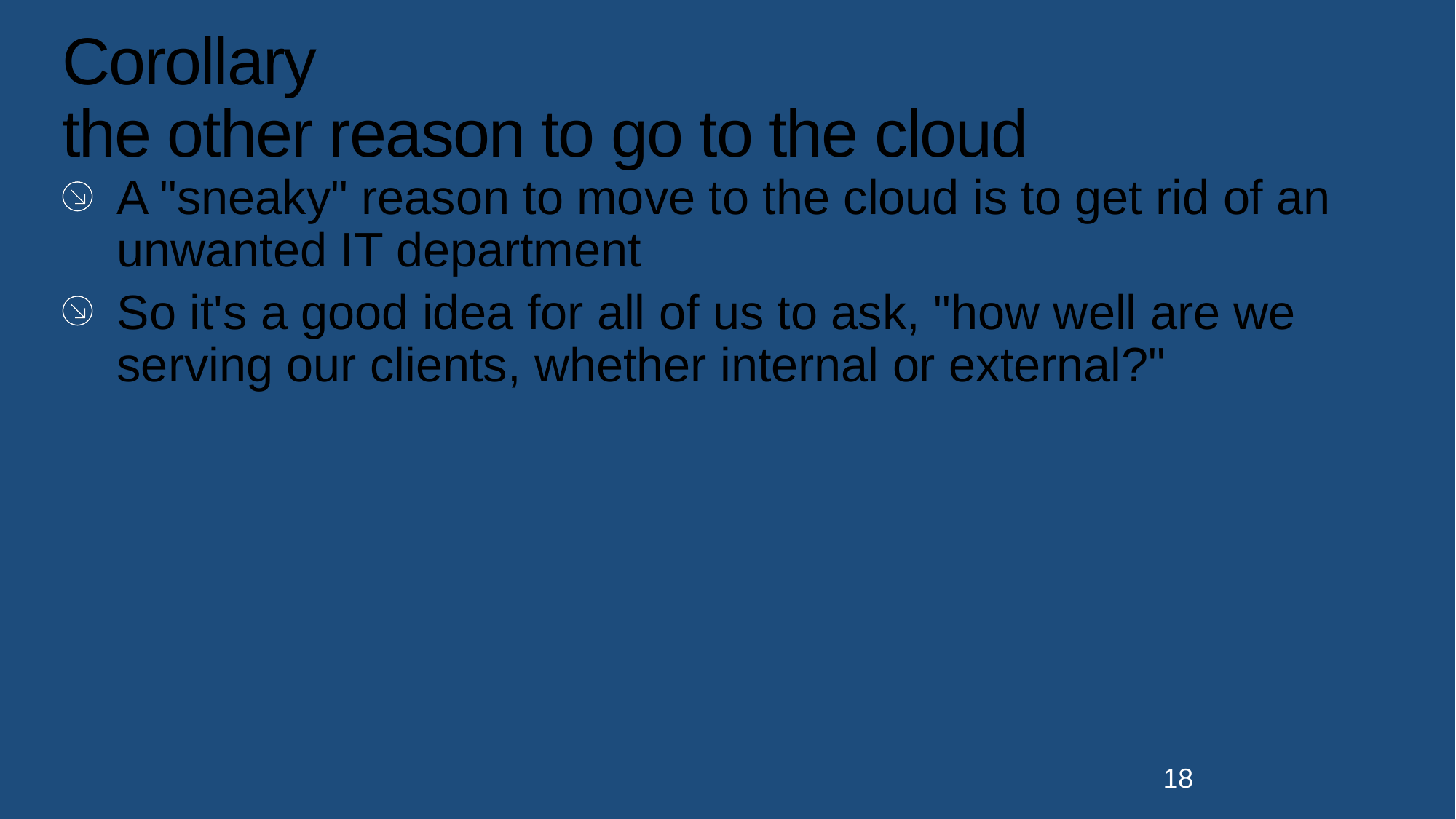

# Corollary the other reason to go to the cloud
A "sneaky" reason to move to the cloud is to get rid of an unwanted IT department
So it's a good idea for all of us to ask, "how well are we serving our clients, whether internal or external?"
18